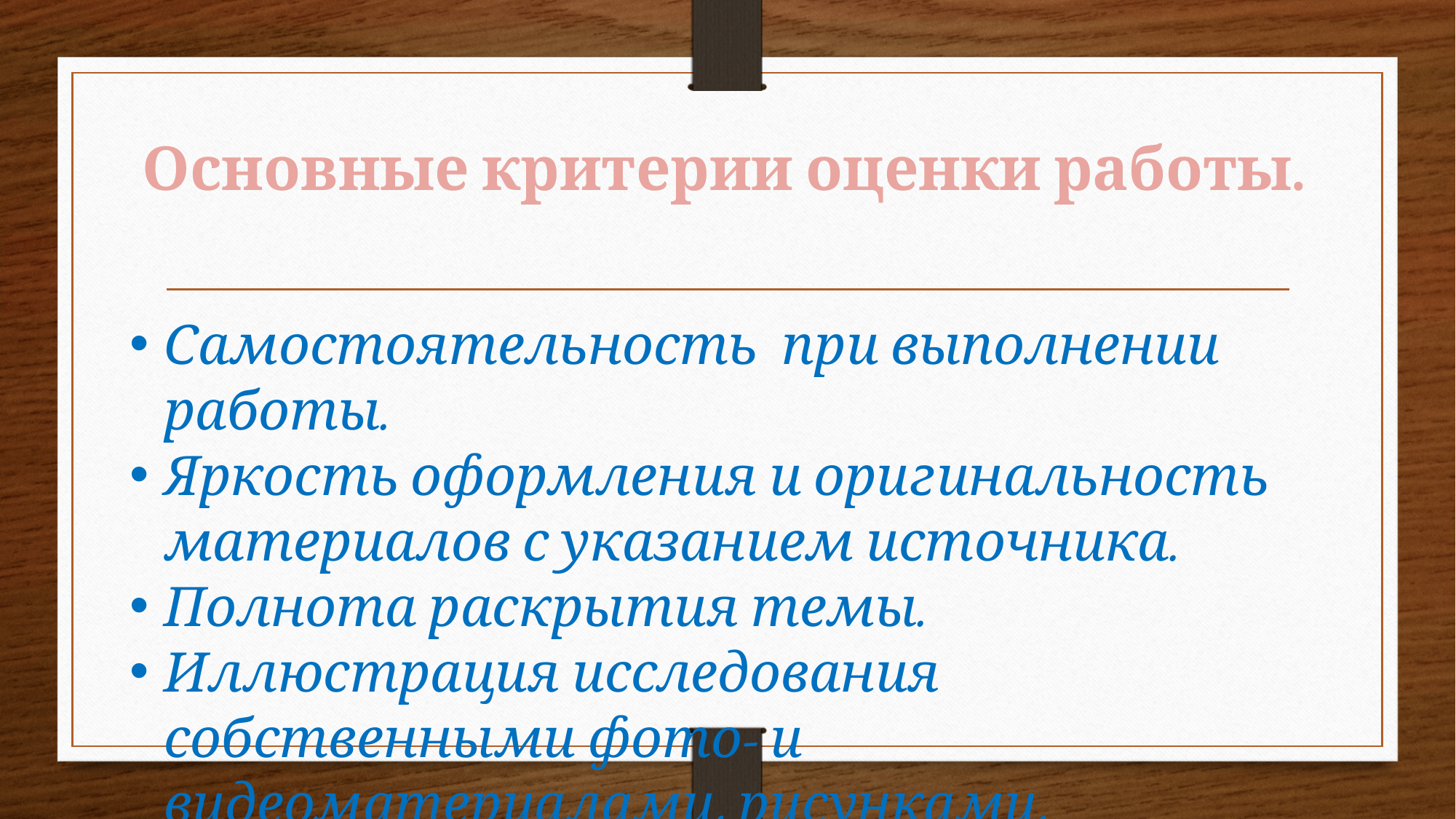

Основные критерии оценки работы.
Самостоятельность  при выполнении работы.
Яркость оформления и оригинальность материалов с указанием источника.
Полнота раскрытия темы.
Иллюстрация исследования собственными фото- и видеоматериалами, рисунками, презентациями.